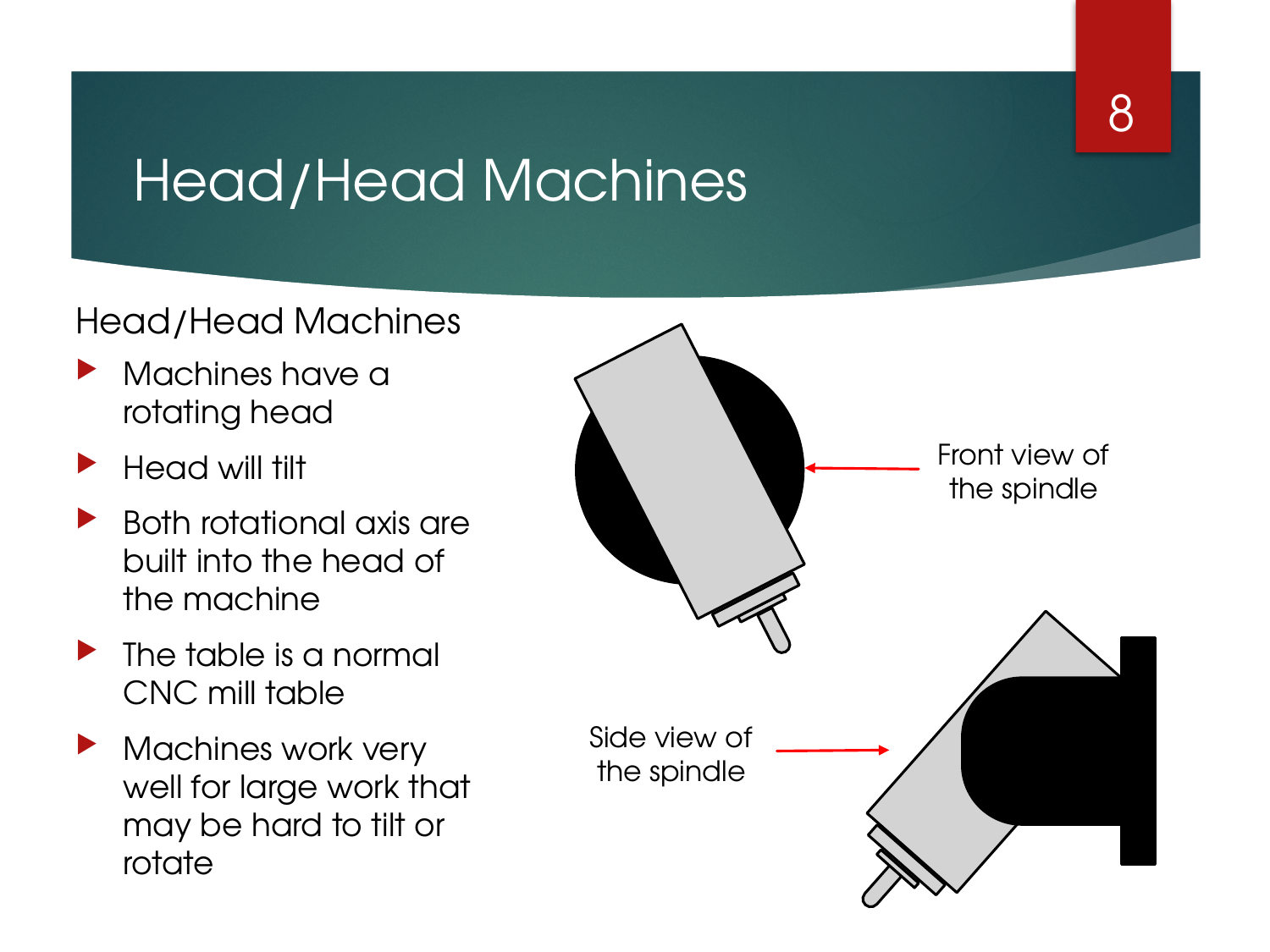

8
# Head/Head Machines
Head/Head Machines

Machines have a rotating head
Head will tilt
Both rotational axis are built into the head of the machine
The table is a normal CNC mill table
Machines work very well for large work that may be hard to tilt or rotate

Front view of the spindle

Side view of the spindle